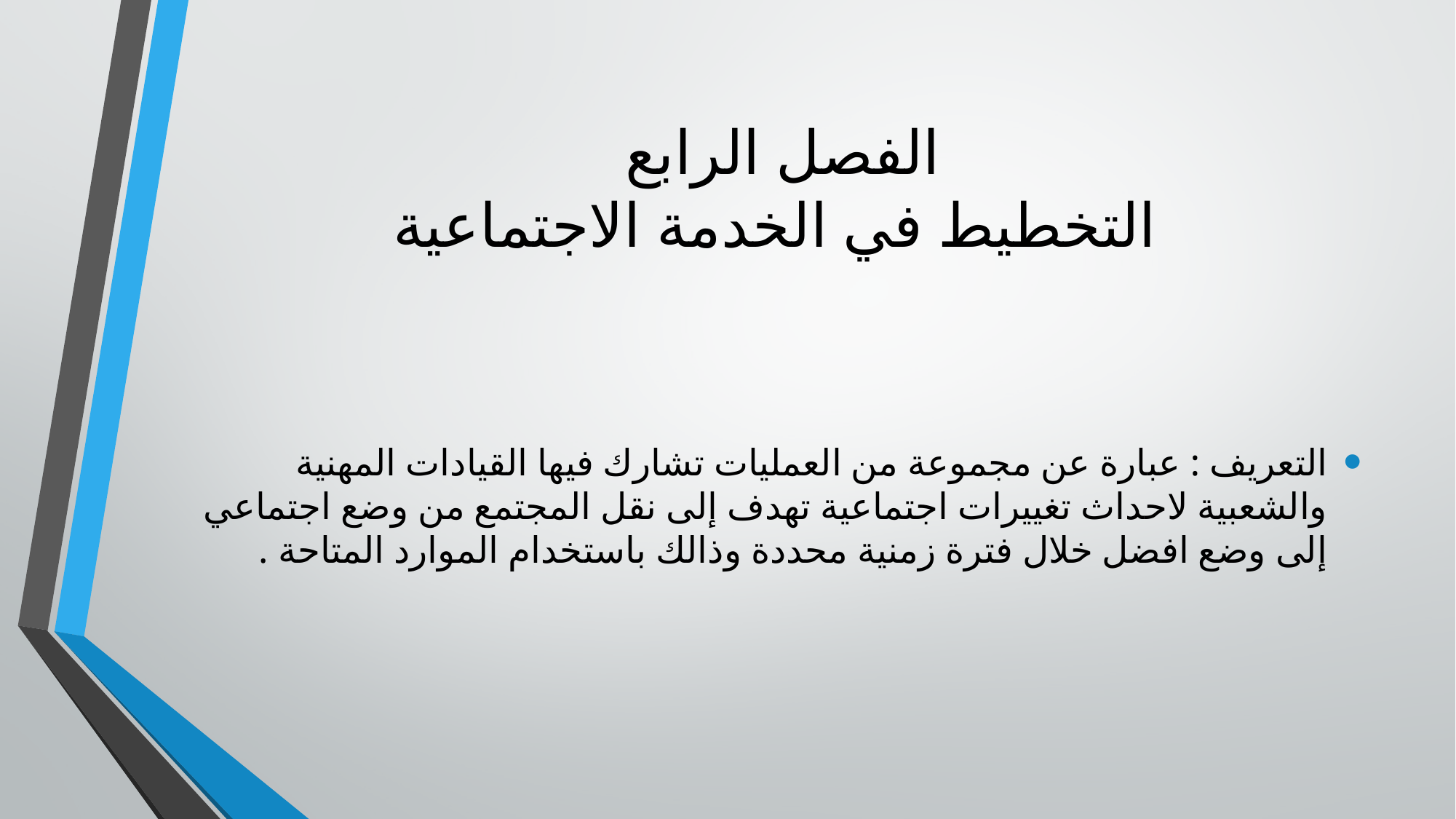

# الفصل الرابع التخطيط في الخدمة الاجتماعية
التعريف : عبارة عن مجموعة من العمليات تشارك فيها القيادات المهنية والشعبية لاحداث تغييرات اجتماعية تهدف إلى نقل المجتمع من وضع اجتماعي إلى وضع افضل خلال فترة زمنية محددة وذالك باستخدام الموارد المتاحة .